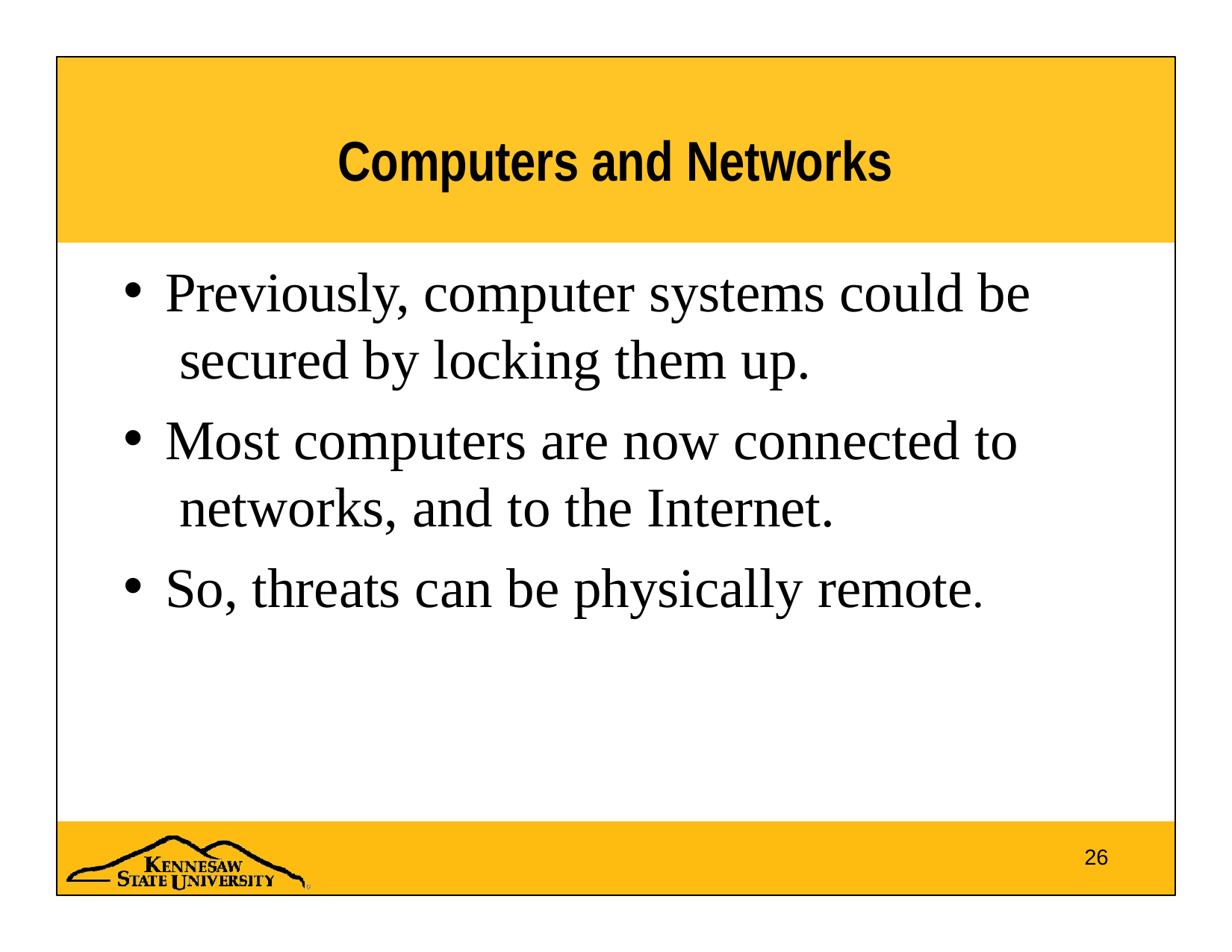

# Computers and Networks
Previously, computer systems could be  secured by locking them up.
Most computers are now connected to  networks, and to the Internet.
So, threats can be physically remote.

26